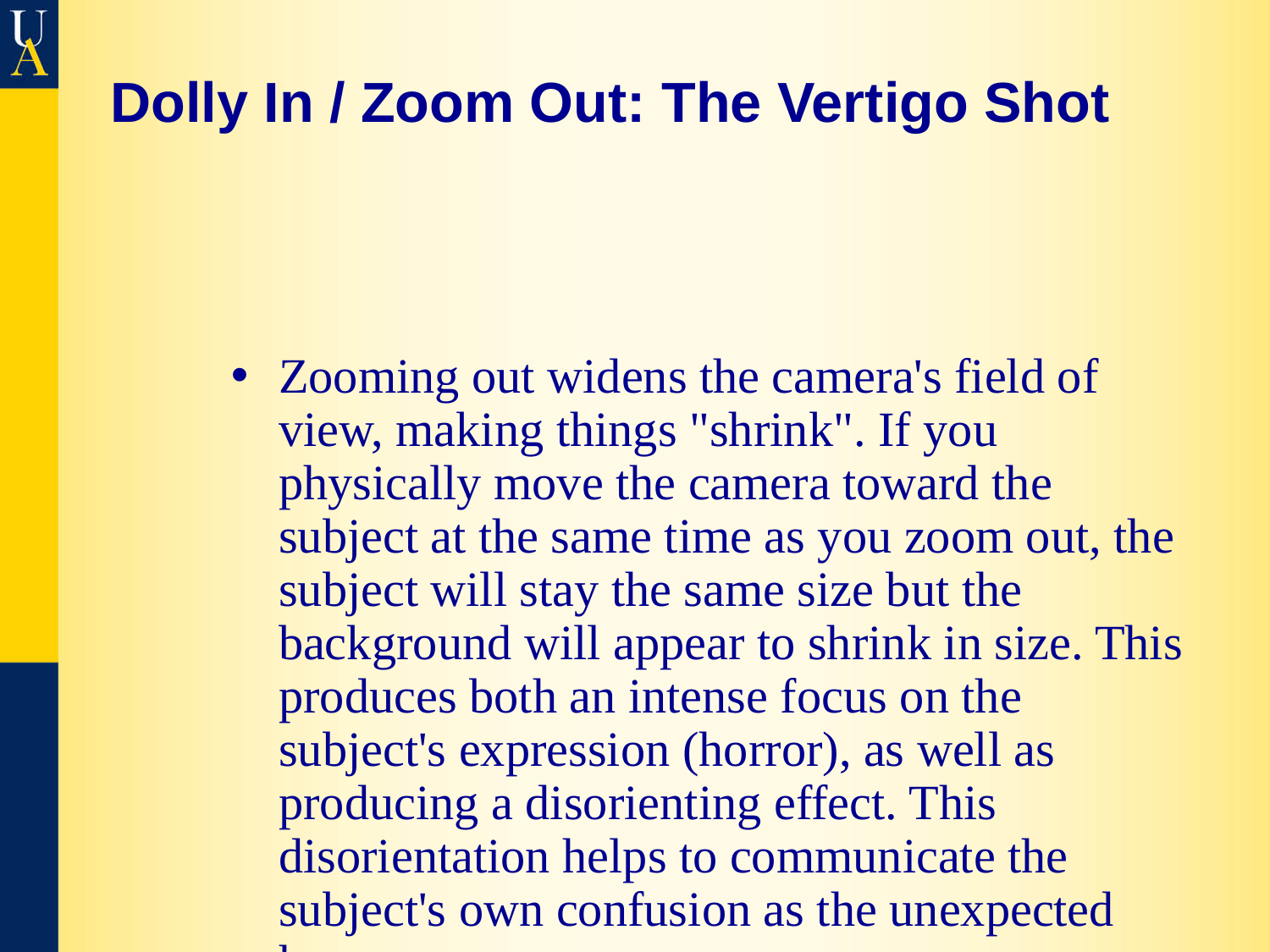

# Dolly In / Zoom Out: The Vertigo Shot
Zooming out widens the camera's field of view, making things "shrink". If you physically move the camera toward the subject at the same time as you zoom out, the subject will stay the same size but the background will appear to shrink in size. This produces both an intense focus on the subject's expression (horror), as well as producing a disorienting effect. This disorientation helps to communicate the subject's own confusion as the unexpected happens.